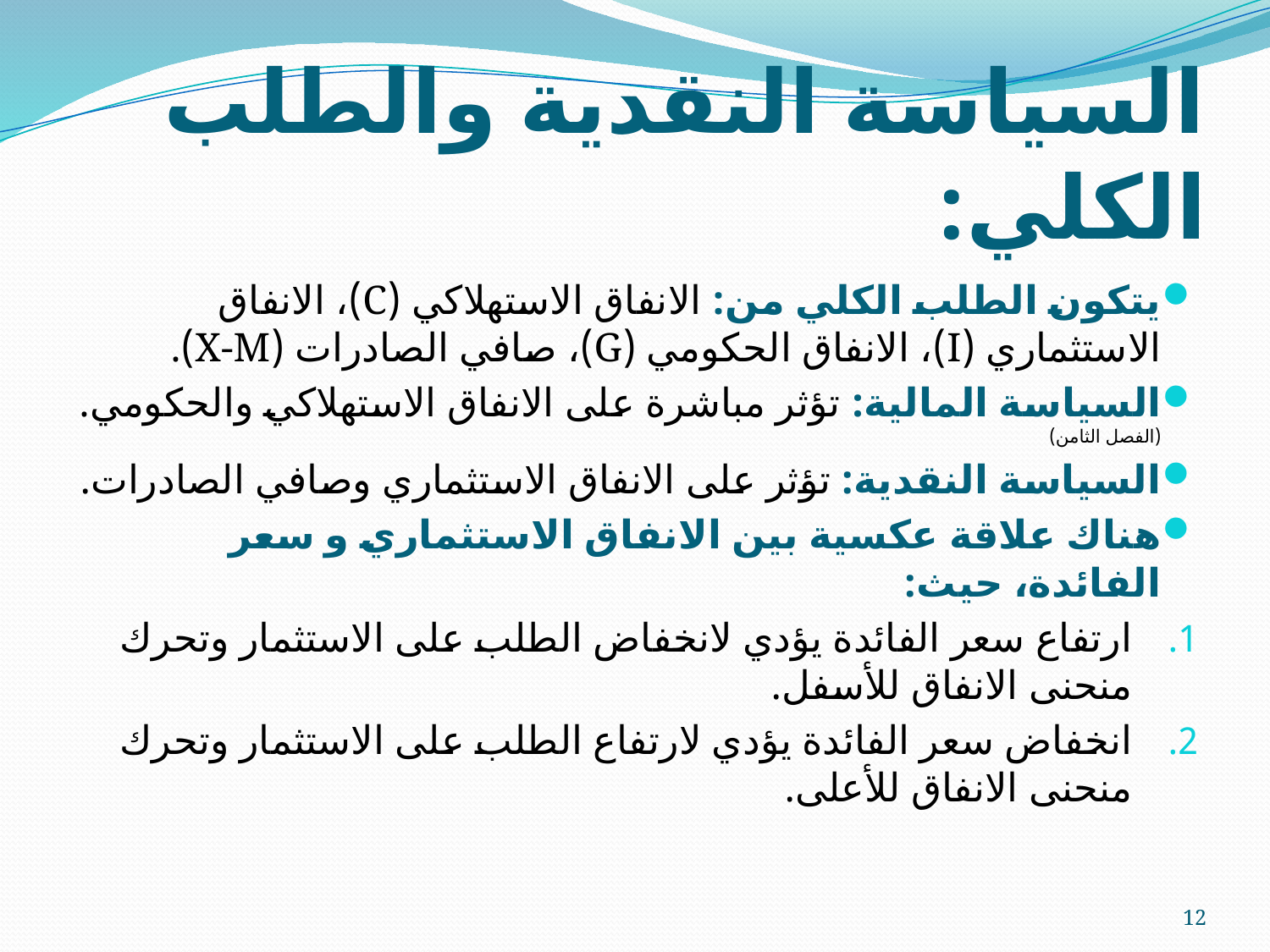

# السياسة النقدية والطلب الكلي:
يتكون الطلب الكلي من: الانفاق الاستهلاكي (C)، الانفاق الاستثماري (I)، الانفاق الحكومي (G)، صافي الصادرات (X-M).
السياسة المالية: تؤثر مباشرة على الانفاق الاستهلاكي والحكومي. (الفصل الثامن)
السياسة النقدية: تؤثر على الانفاق الاستثماري وصافي الصادرات.
هناك علاقة عكسية بين الانفاق الاستثماري و سعر الفائدة، حيث:
ارتفاع سعر الفائدة يؤدي لانخفاض الطلب على الاستثمار وتحرك منحنى الانفاق للأسفل.
انخفاض سعر الفائدة يؤدي لارتفاع الطلب على الاستثمار وتحرك منحنى الانفاق للأعلى.

12